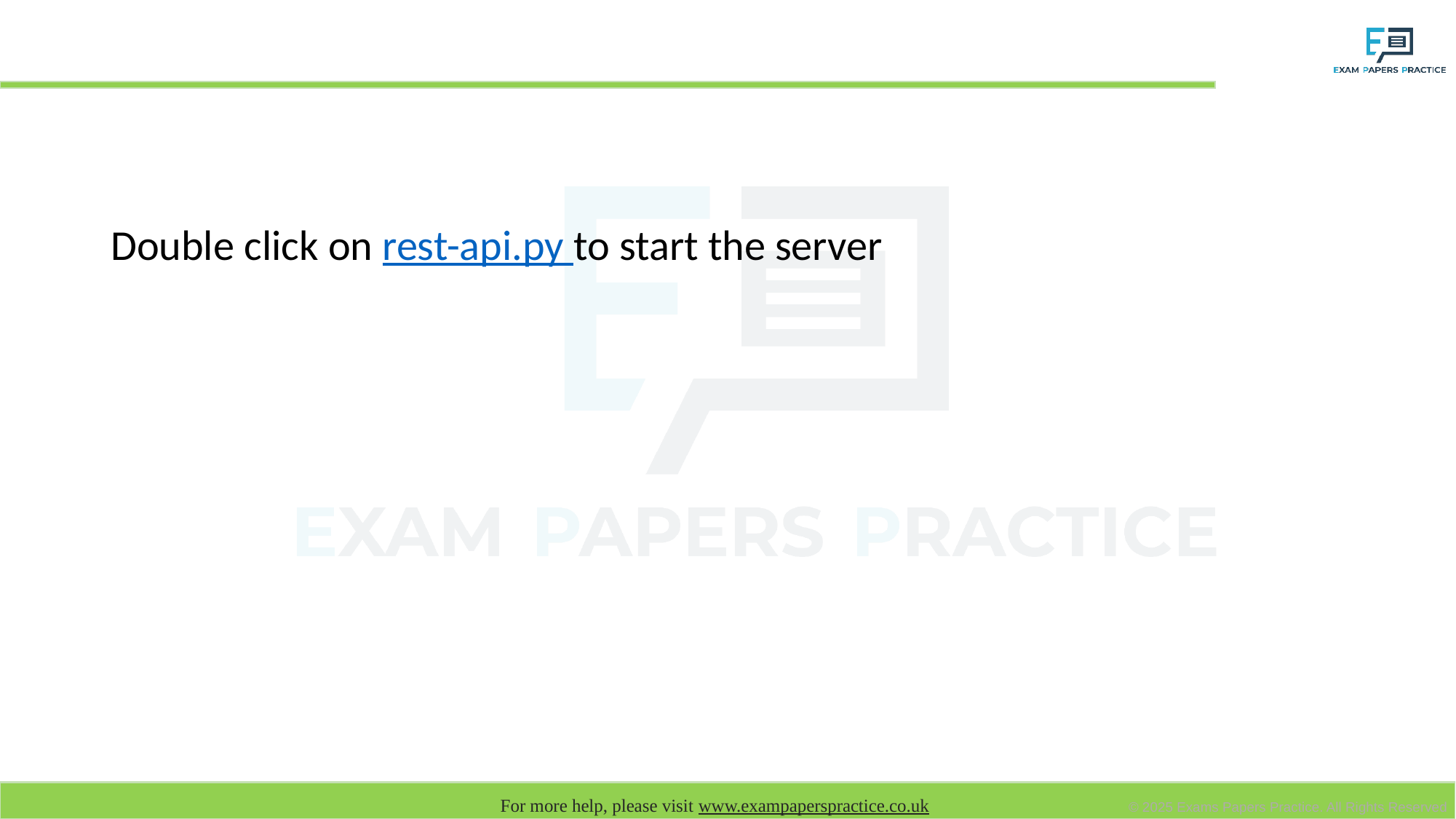

# Restful API exercises
Double click on rest-api.py to start the server